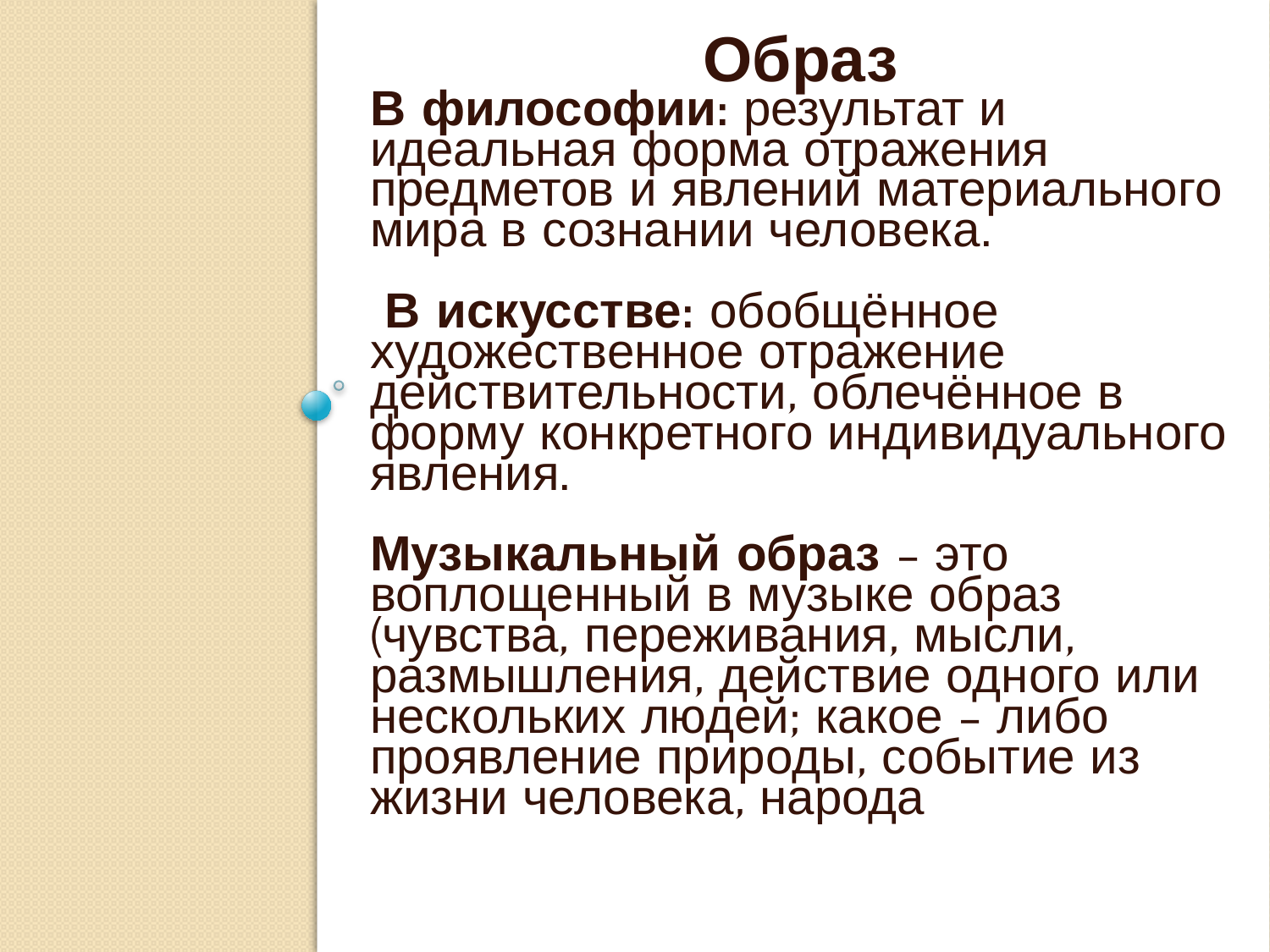

Образ
В философии: результат и идеальная форма отражения предметов и явлений материального мира в сознании человека.
 В искусстве: обобщённое художественное отражение действительности, облечённое в форму конкретного индивидуального явления.

Музыкальный образ – это воплощенный в музыке образ (чувства, переживания, мысли, размышления, действие одного или нескольких людей; какое – либо проявление природы, событие из жизни человека, народа